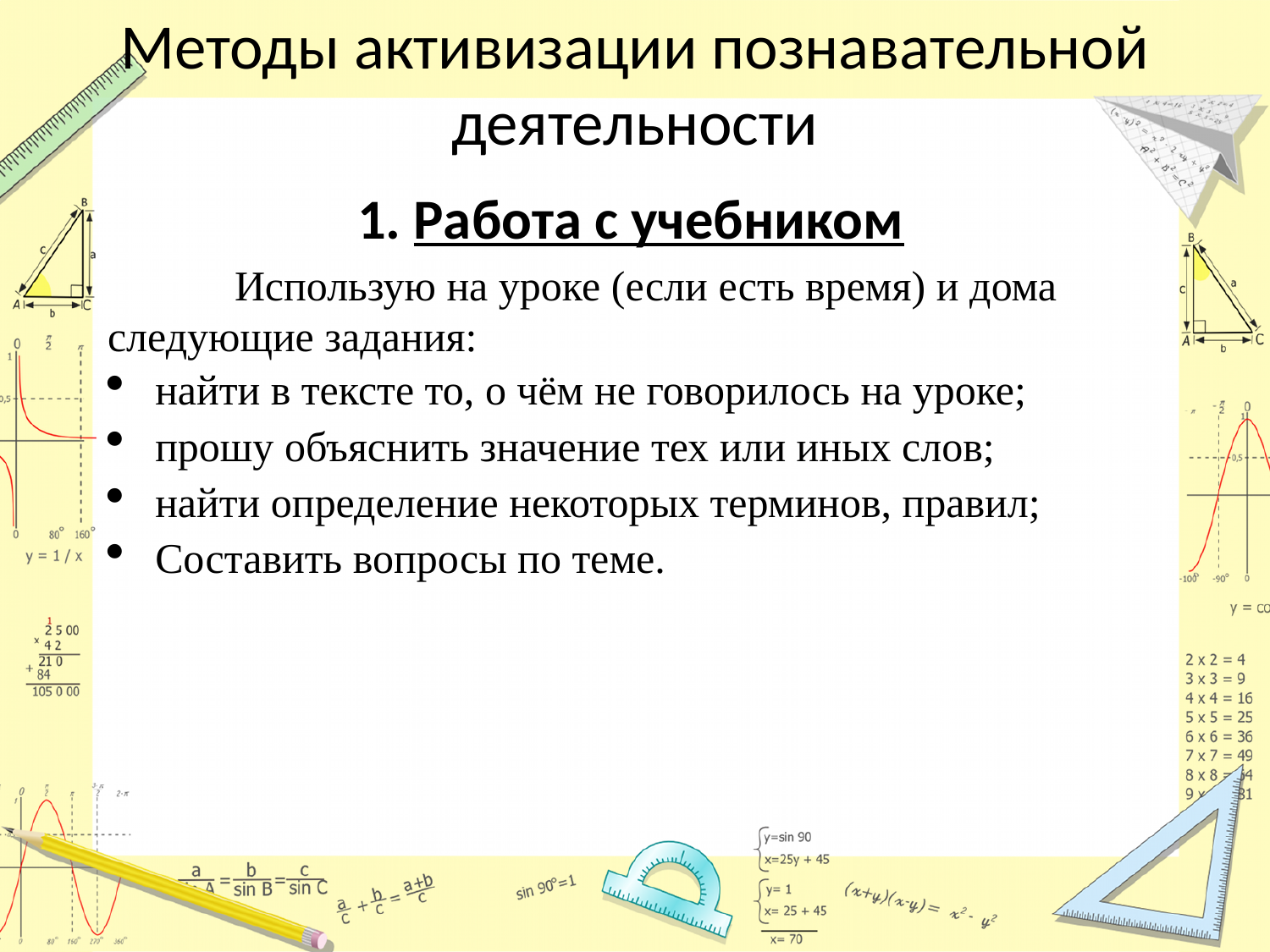

# Методы активизации познавательной деятельности
1. Работа с учебником
	Использую на уроке (если есть время) и дома следующие задания:
найти в тексте то, о чём не говорилось на уроке;
прошу объяснить значение тех или иных слов;
найти определение некоторых терминов, правил;
Составить вопросы по теме.